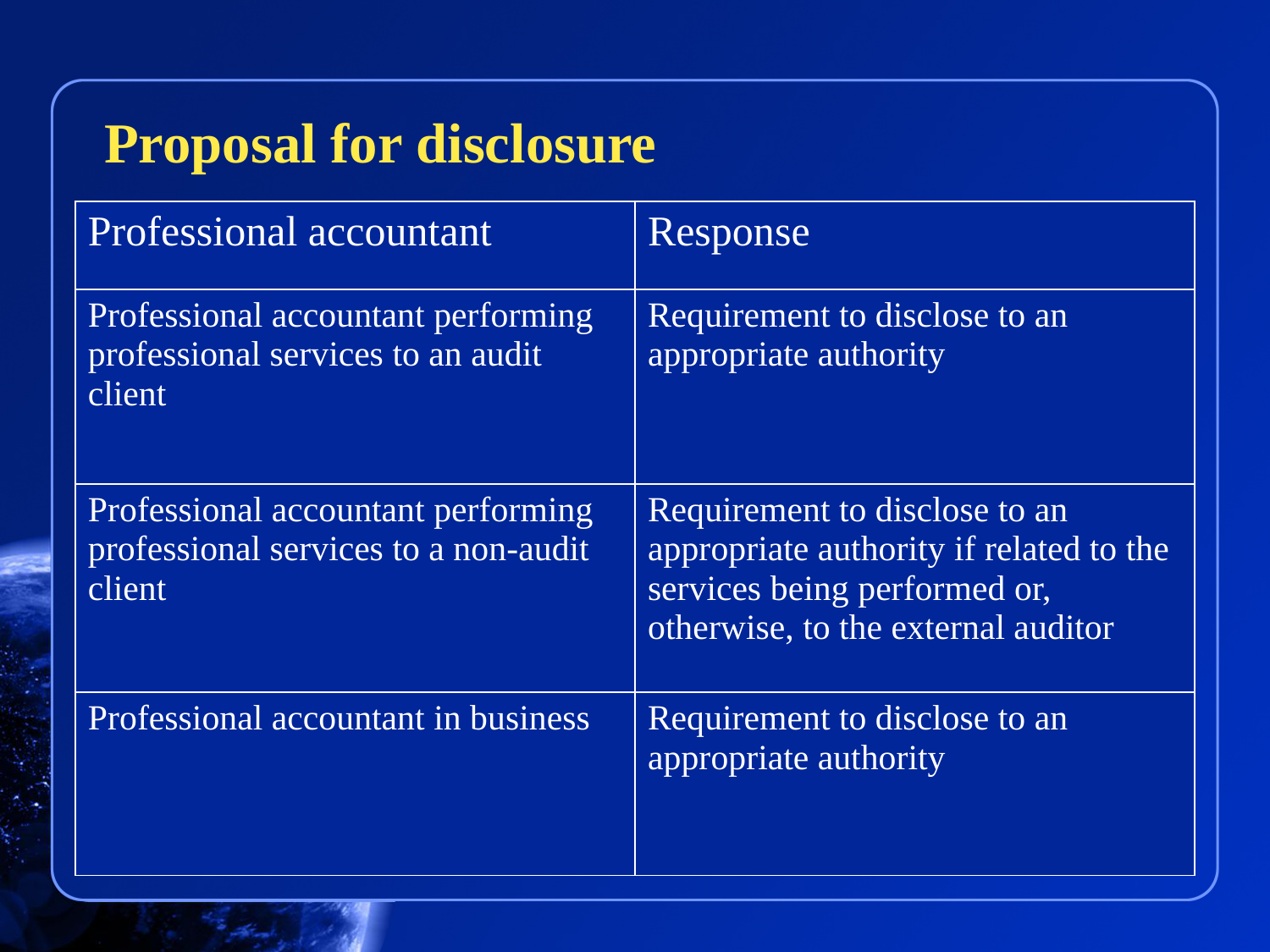

Proposal for disclosure

| Professional accountant | Response |
| --- | --- |
| Professional accountant performing professional services to an audit client | Requirement to disclose to an appropriate authority |
| Professional accountant performing professional services to a non-audit client | Requirement to disclose to an appropriate authority if related to the services being performed or, otherwise, to the external auditor |
| Professional accountant in business | Requirement to disclose to an appropriate authority |